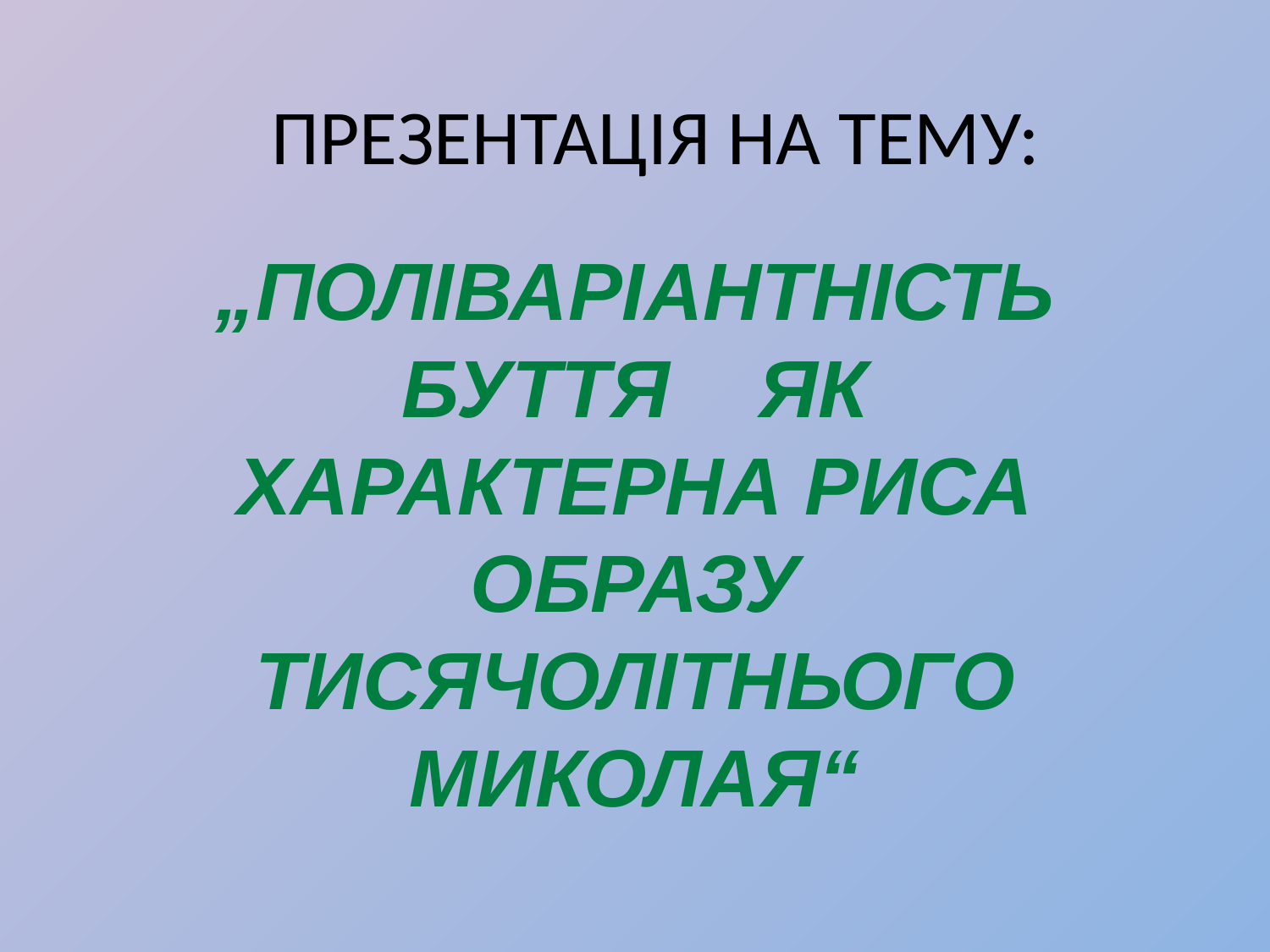

# ПРЕЗЕНТАЦІЯ НА ТЕМУ:
„ПОЛІВАРІАНТНІСТЬ БУТТЯ    ЯК ХАРАКТЕРНА РИСА ОБРАЗУ ТИСЯЧОЛІТНЬОГО МИКОЛАЯ“